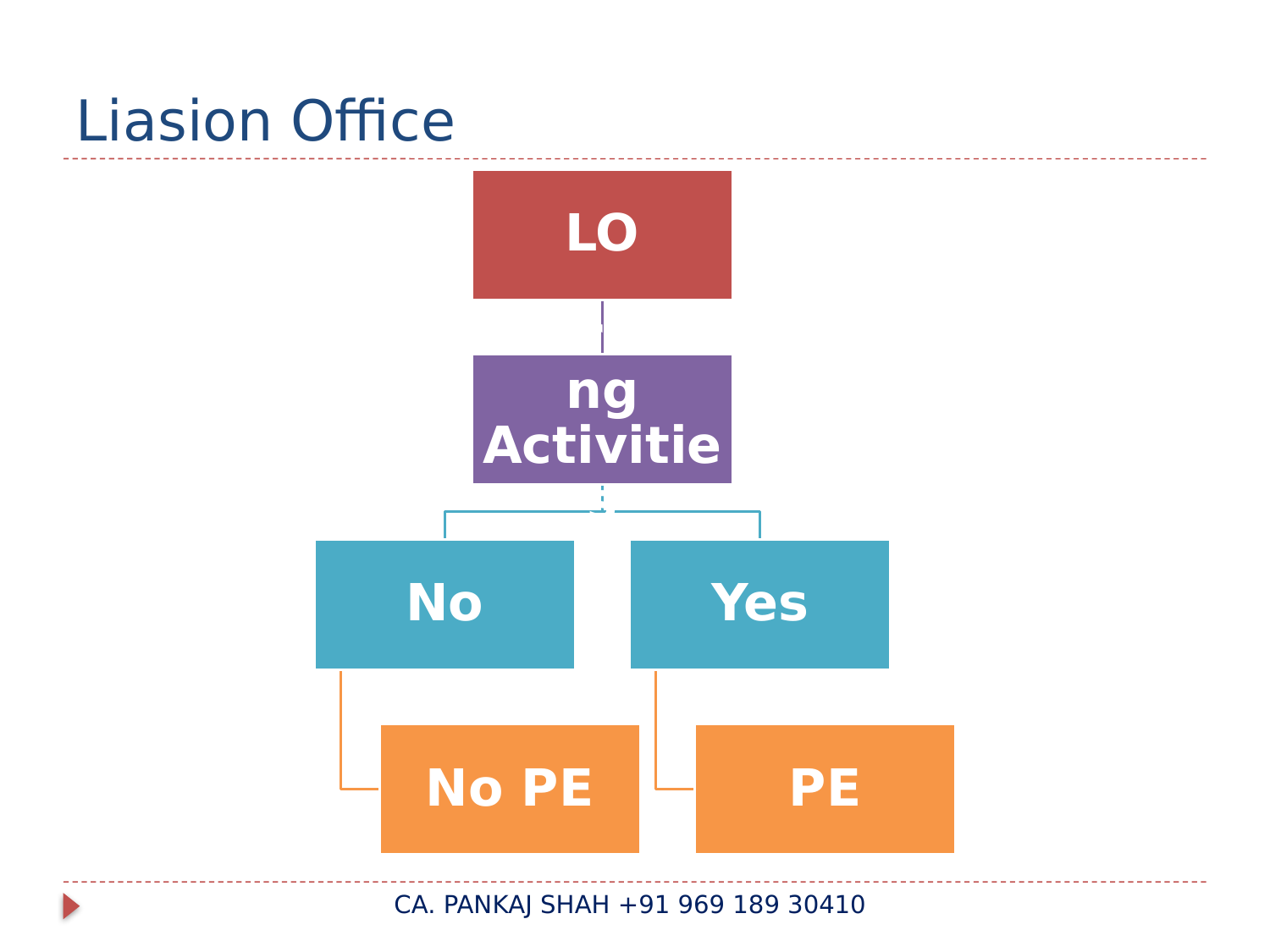

# Liasion Office
LO
Marketing Activities
No
No PE
Yes
PE
CA. PANKAJ SHAH +91 969 189 30410